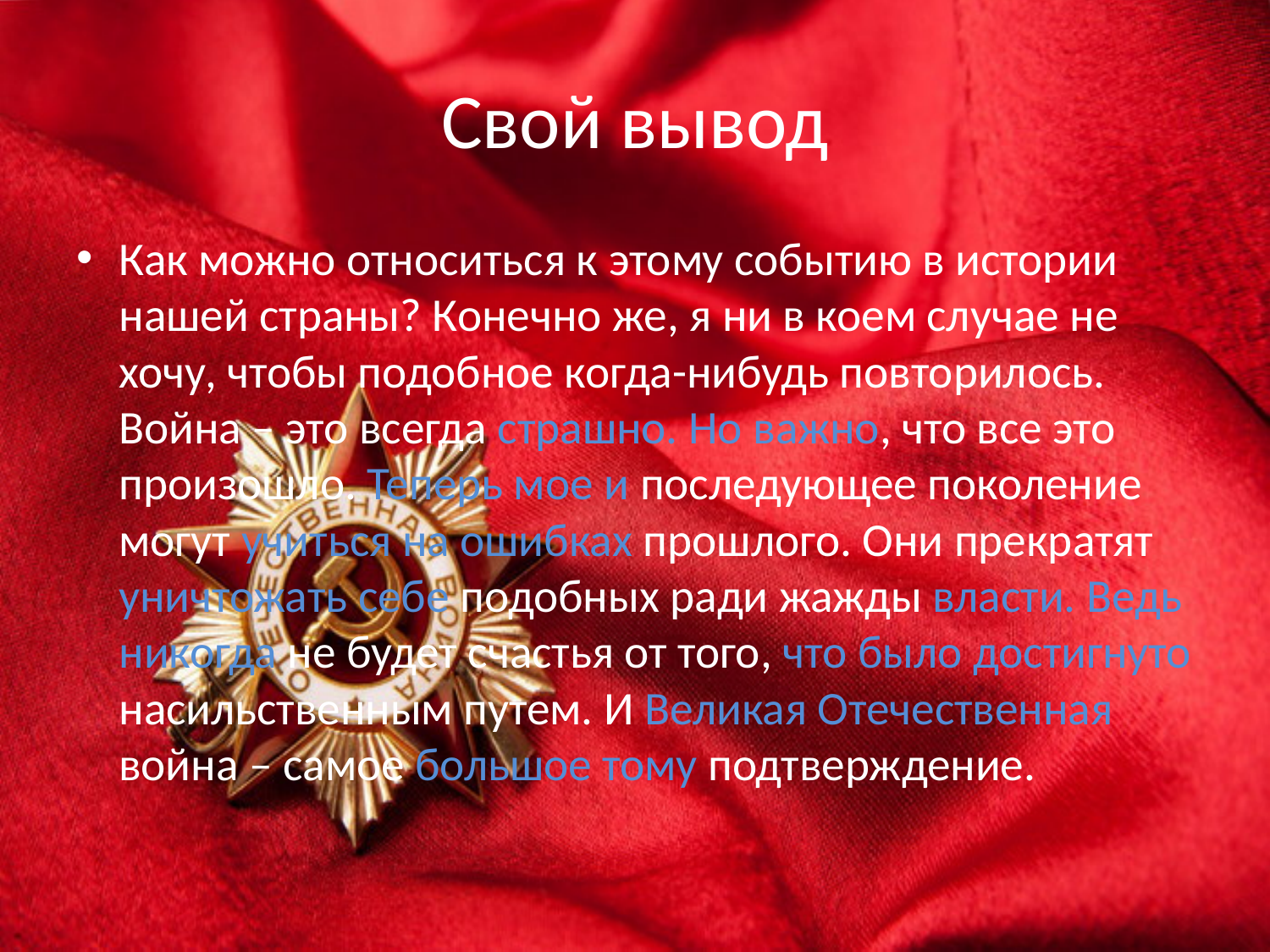

# Свой вывод
Как можно относиться к этому событию в истории нашей страны? Конечно же, я ни в коем случае не хочу, чтобы подобное когда-нибудь повторилось. Война – это всегда страшно. Но важно, что все это произошло. Теперь мое и последующее поколение могут учиться на ошибках прошлого. Они прекратят уничтожать себе подобных ради жажды власти. Ведь никогда не будет счастья от того, что было достигнуто насильственным путем. И Великая Отечественная война – самое большое тому подтверждение.